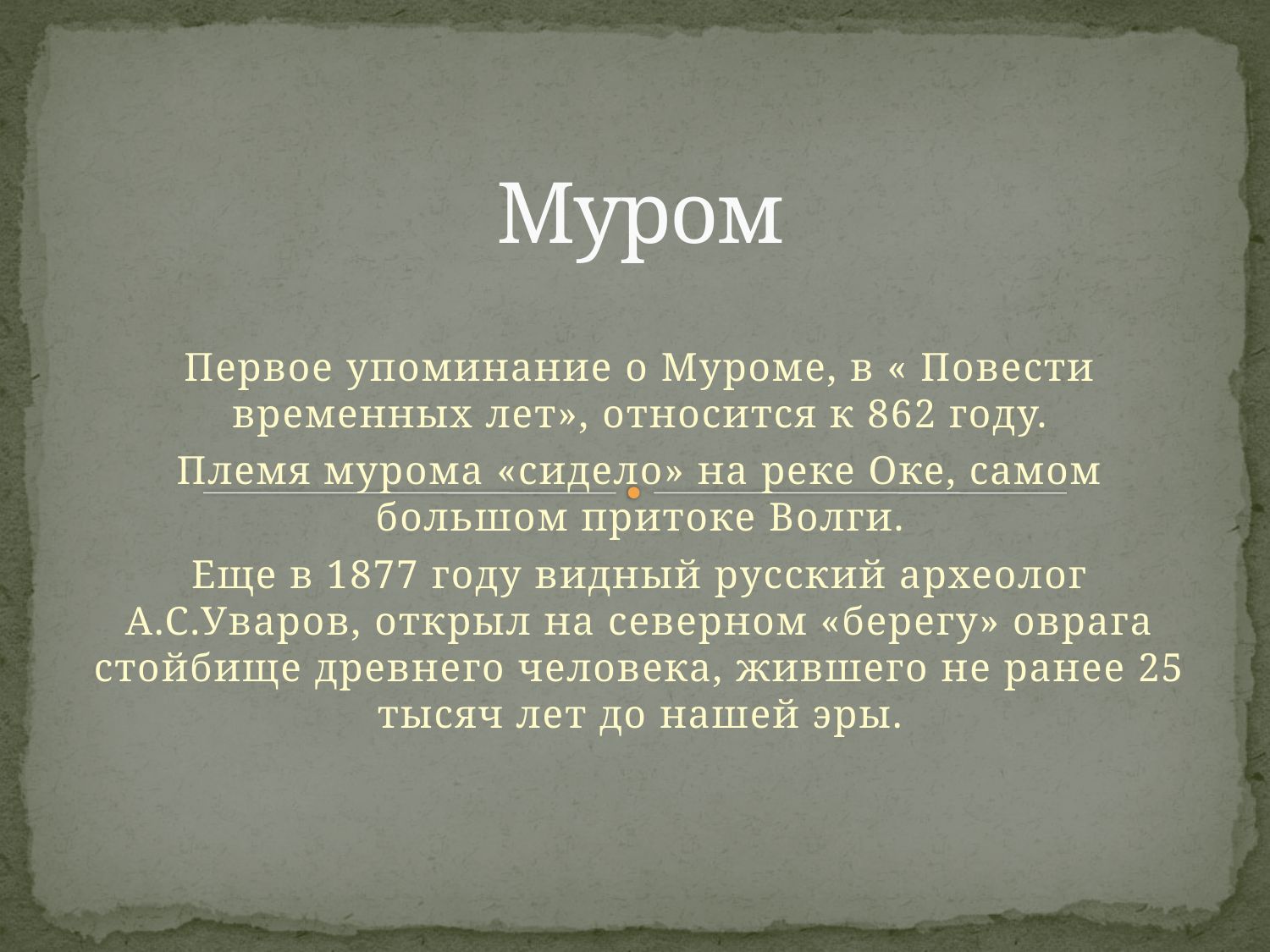

# Муром
Первое упоминание о Муроме, в « Повести временных лет», относится к 862 году.
Племя мурома «сидело» на реке Оке, самом большом притоке Волги.
Еще в 1877 году видный русский археолог А.С.Уваров, открыл на северном «берегу» оврага стойбище древнего человека, жившего не ранее 25 тысяч лет до нашей эры.